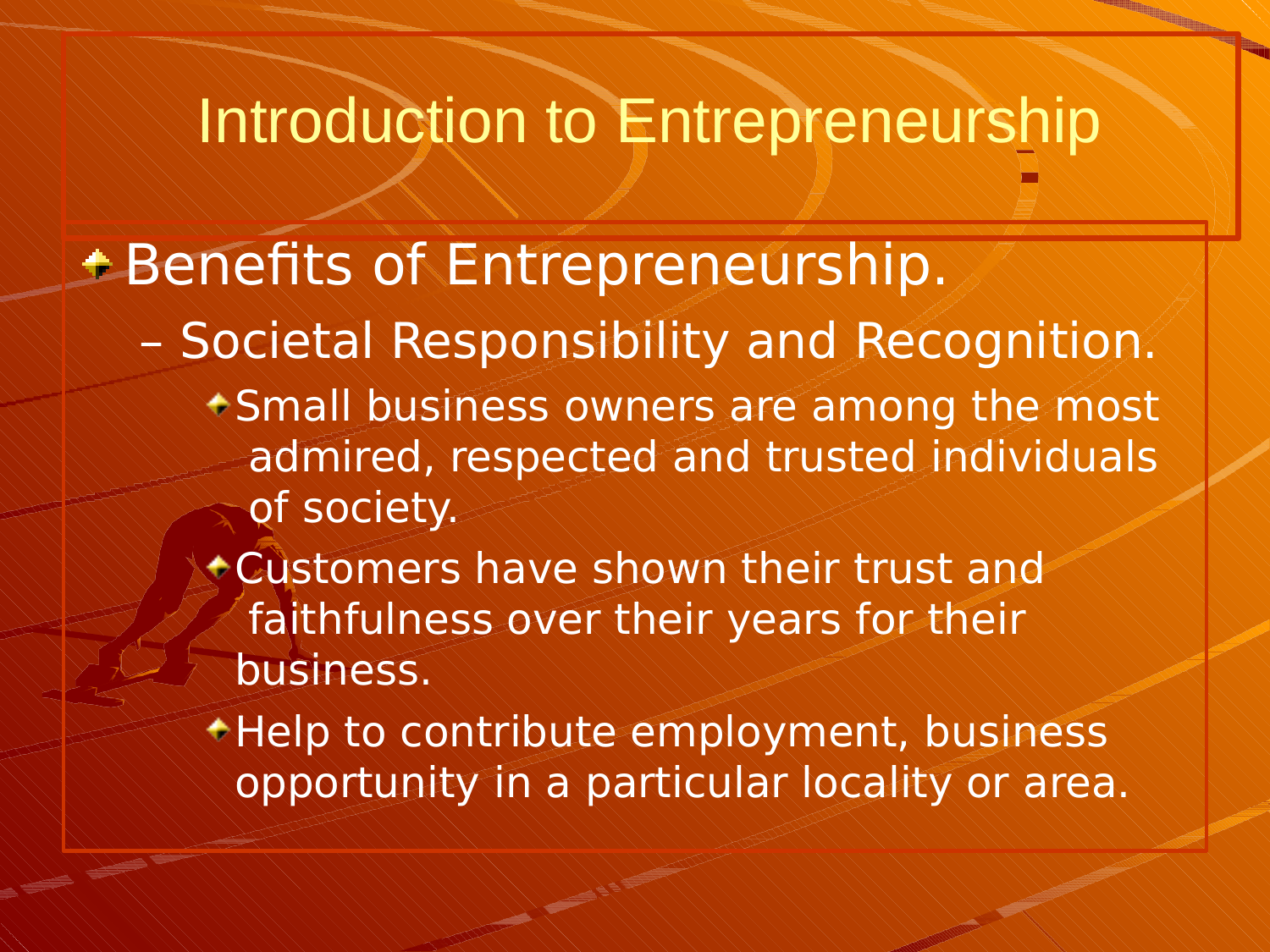

# Introduction to Entrepreneurship
Benefits of Entrepreneurship.
– Societal Responsibility and Recognition.
Small business owners are among the most  admired, respected and trusted individuals  of society.
Customers have shown their trust and  faithfulness over their years for their  business.
Help to contribute employment, business  opportunity in a particular locality or area.